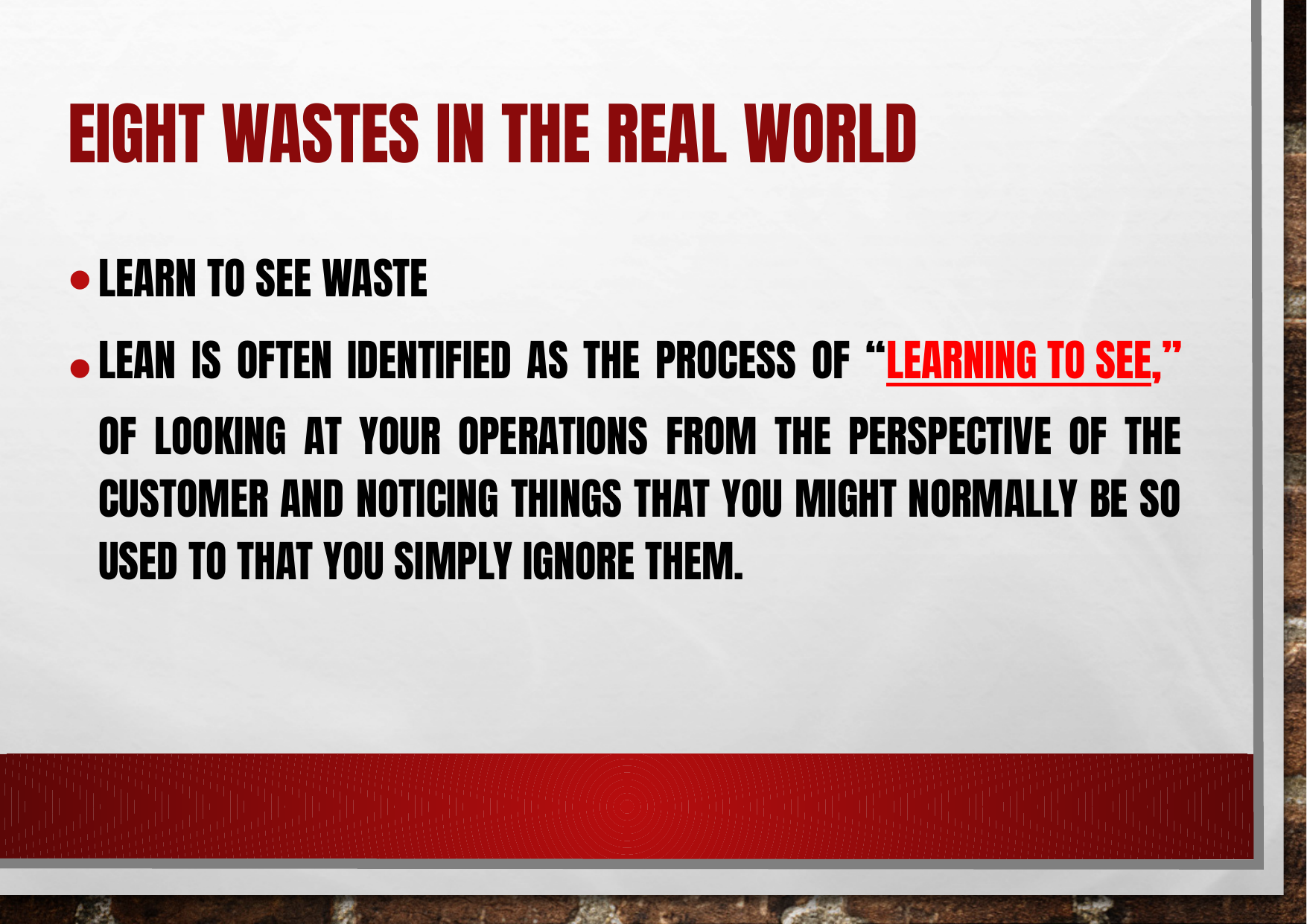

# Eight wastes in the real world
Learn to See Waste
Lean is often identified as the process of “learning to see,” of looking at your operations from the perspective of the customer and noticing things that you might normally be so used to that you simply ignore them.